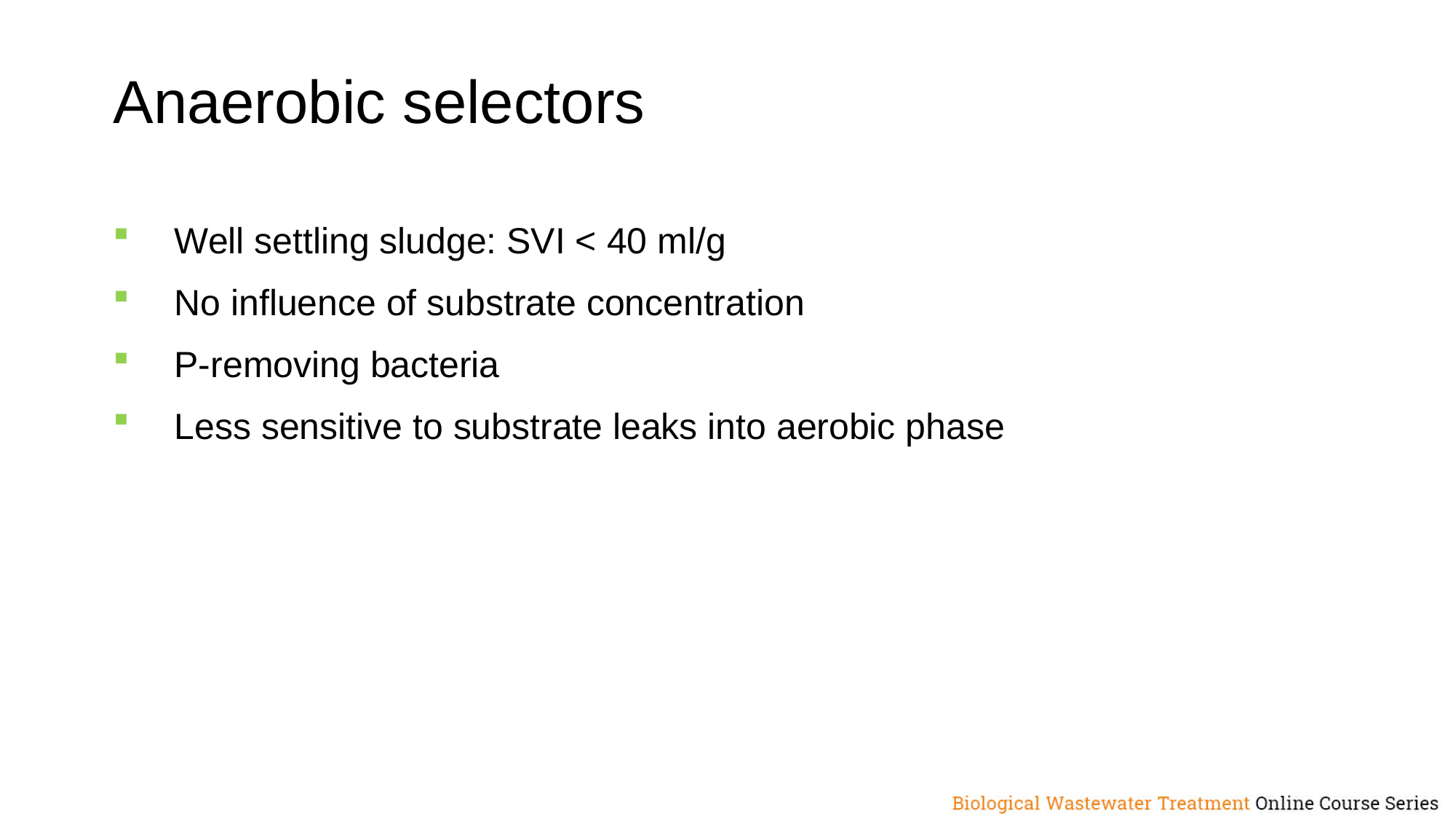

Anaerobic selectors
  Well settling sludge: SVI < 40 ml/g
  No influence of substrate concentration
  P-removing bacteria
  Less sensitive to substrate leaks into aerobic phase